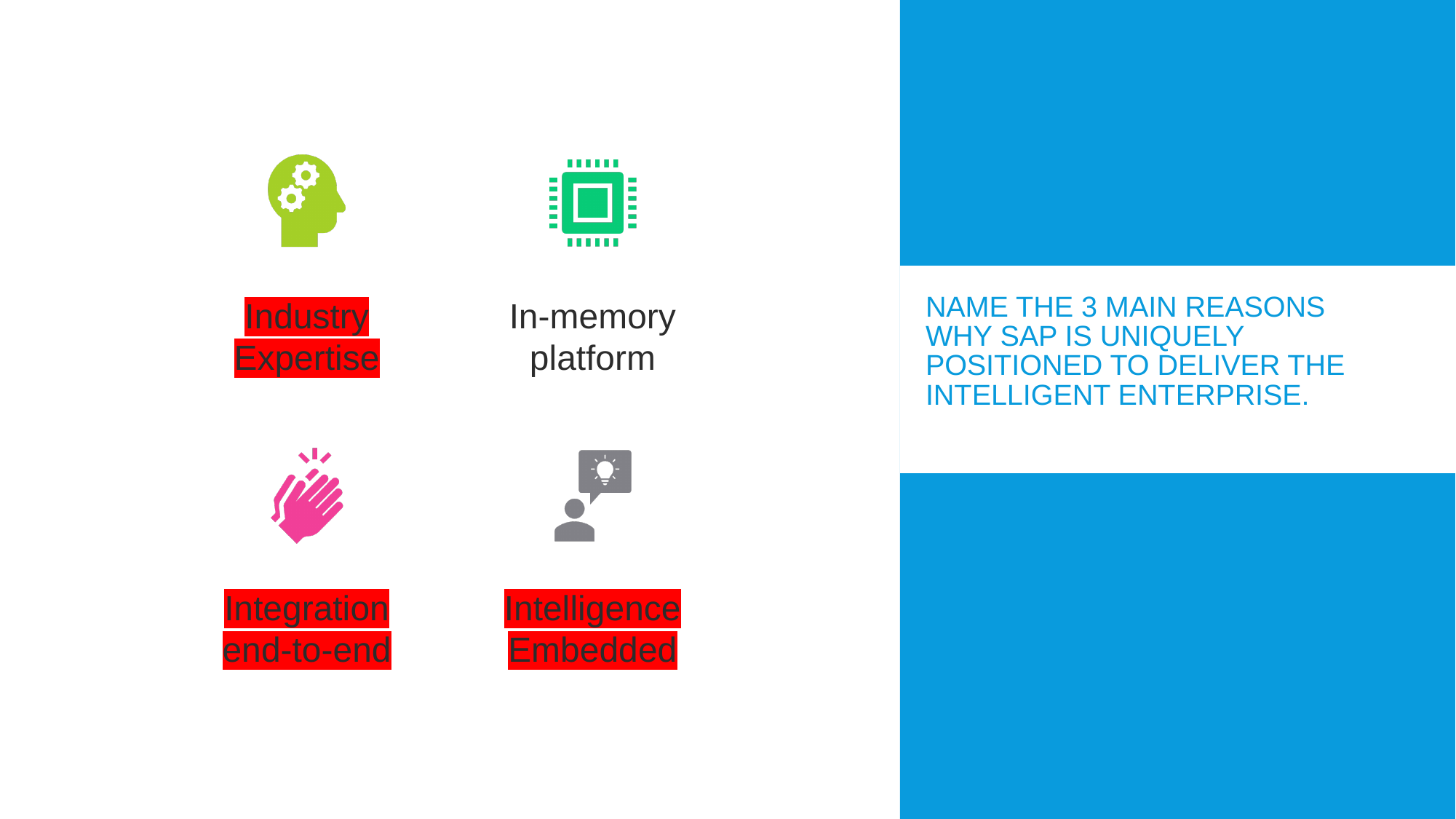

Industry Expertise
In-memory platform
Integration end-to-end
Intelligence Embedded

# Name the 3 main reasons why SAP is uniquely positioned to deliver the intelligent enterprise.